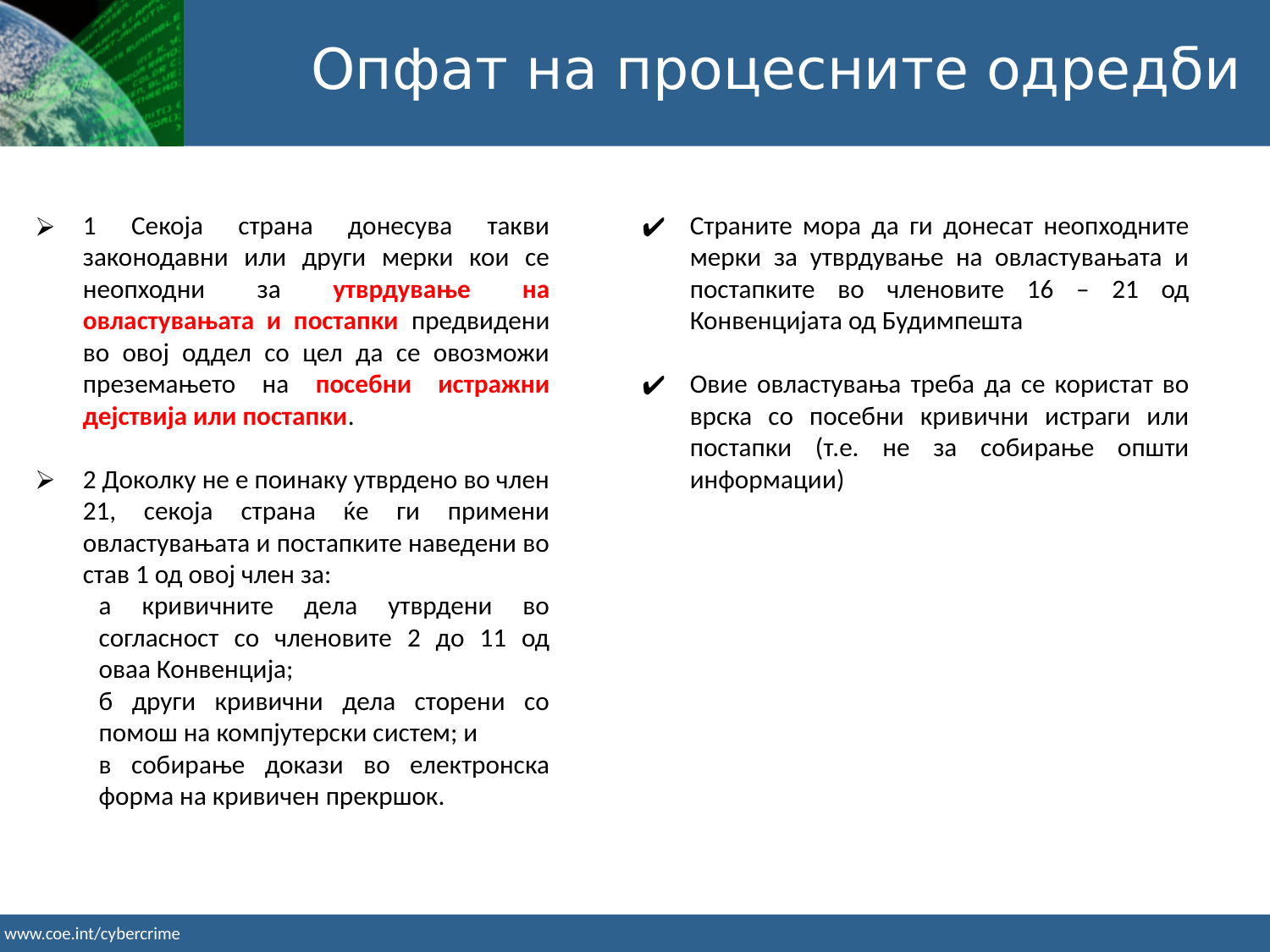

Опфат на процесните одредби
1 Секоја страна донесува такви законодавни или други мерки кои се неопходни за утврдување на овластувањата и постапки предвидени во овој оддел со цел да се овозможи преземањето на посебни истражни дејствија или постапки.

2 Доколку не е поинаку утврдено во член 21, секоја страна ќе ги примени овластувањата и постапките наведени во став 1 од овој член за:
а кривичните дела утврдени во согласност со членовите 2 до 11 од оваа Конвенција;
б други кривични дела сторени со помош на компјутерски систем; и
в собирање докази во електронска форма на кривичен прекршок.
Страните мора да ги донесат неопходните мерки за утврдување на овластувањата и постапките во членовите 16 – 21 од Конвенцијата од Будимпешта

Овие овластувања треба да се користат во врска со посебни кривични истраги или постапки (т.е. не за собирање општи информации)